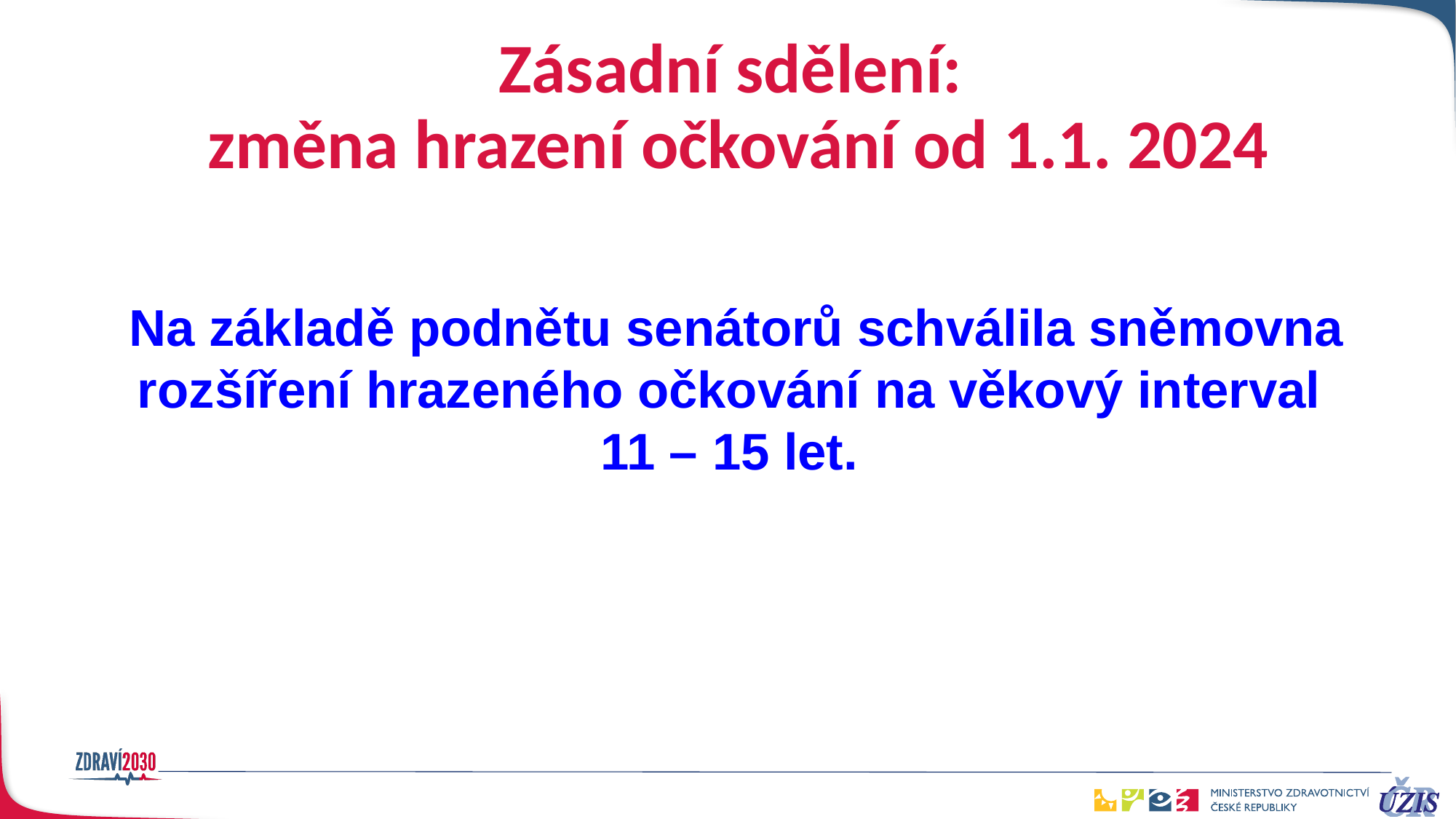

Zásadní sdělení:
změna hrazení očkování od 1.1. 2024
# Na základě podnětu senátorů schválila sněmovna rozšíření hrazeného očkování na věkový interval 11 – 15 let.